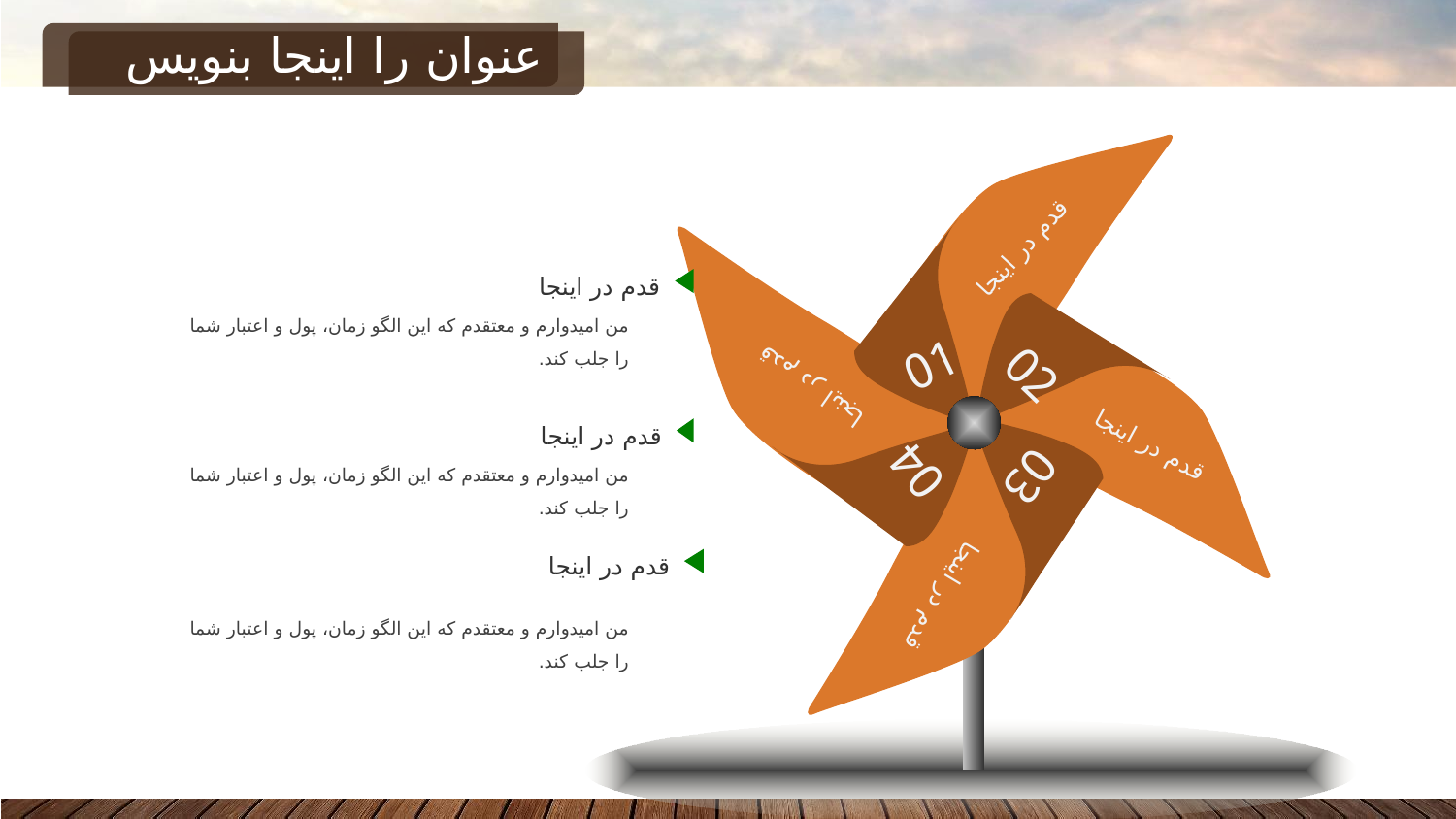

# عنوان را اینجا بنویس

قدم در اینجا

01
02

قدم در اینجا

قدم در اینجا

04
03
قدم در اینجا
قدم در اینجا

من امیدوارم و معتقدم که این الگو زمان، پول و اعتبار شما را جلب کند.
قدم در اینجا

من امیدوارم و معتقدم که این الگو زمان، پول و اعتبار شما را جلب کند.
قدم در اینجا

من امیدوارم و معتقدم که این الگو زمان، پول و اعتبار شما را جلب کند.